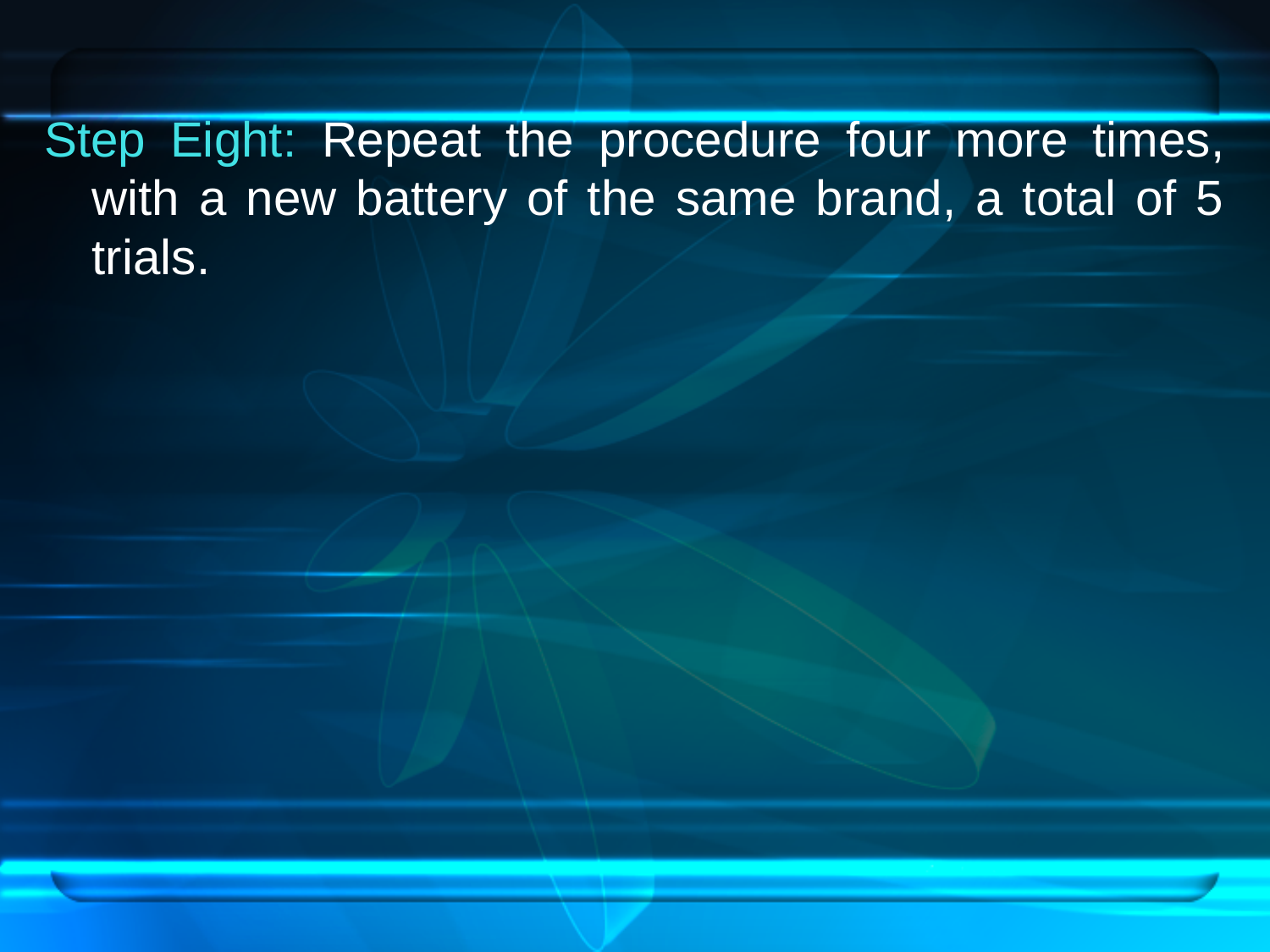

Step Eight: Repeat the procedure four more times, with a new battery of the same brand, a total of 5 trials.